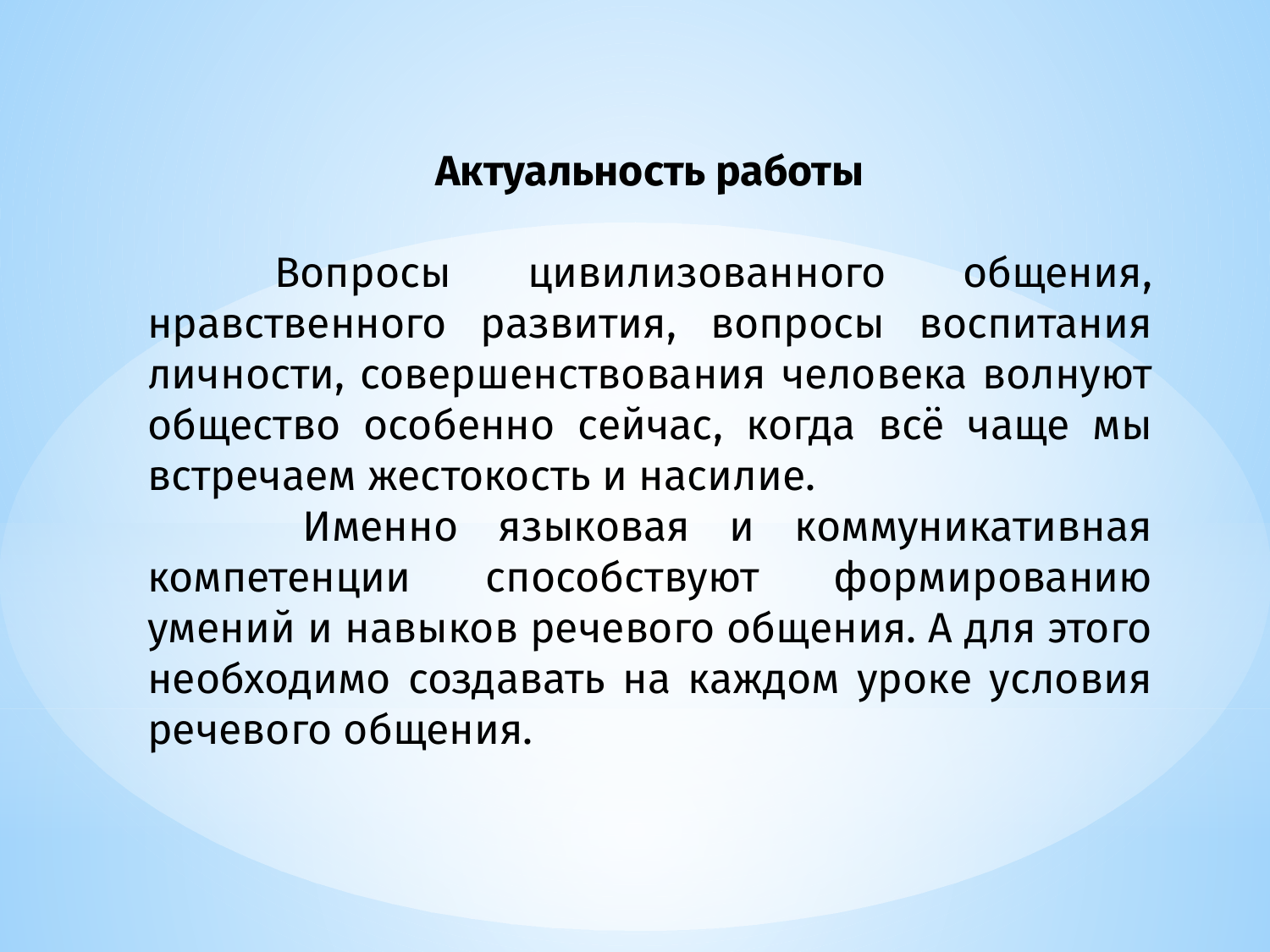

Актуальность работы

	Вопросы цивилизованного общения, нравственного развития, вопросы воспитания личности, совершенствования человека волнуют общество особенно сейчас, когда всё чаще мы встречаем жестокость и насилие.
 	Именно языковая и коммуникативная компетенции способствуют формированию умений и навыков речевого общения. А для этого необходимо создавать на каждом уроке условия речевого общения.